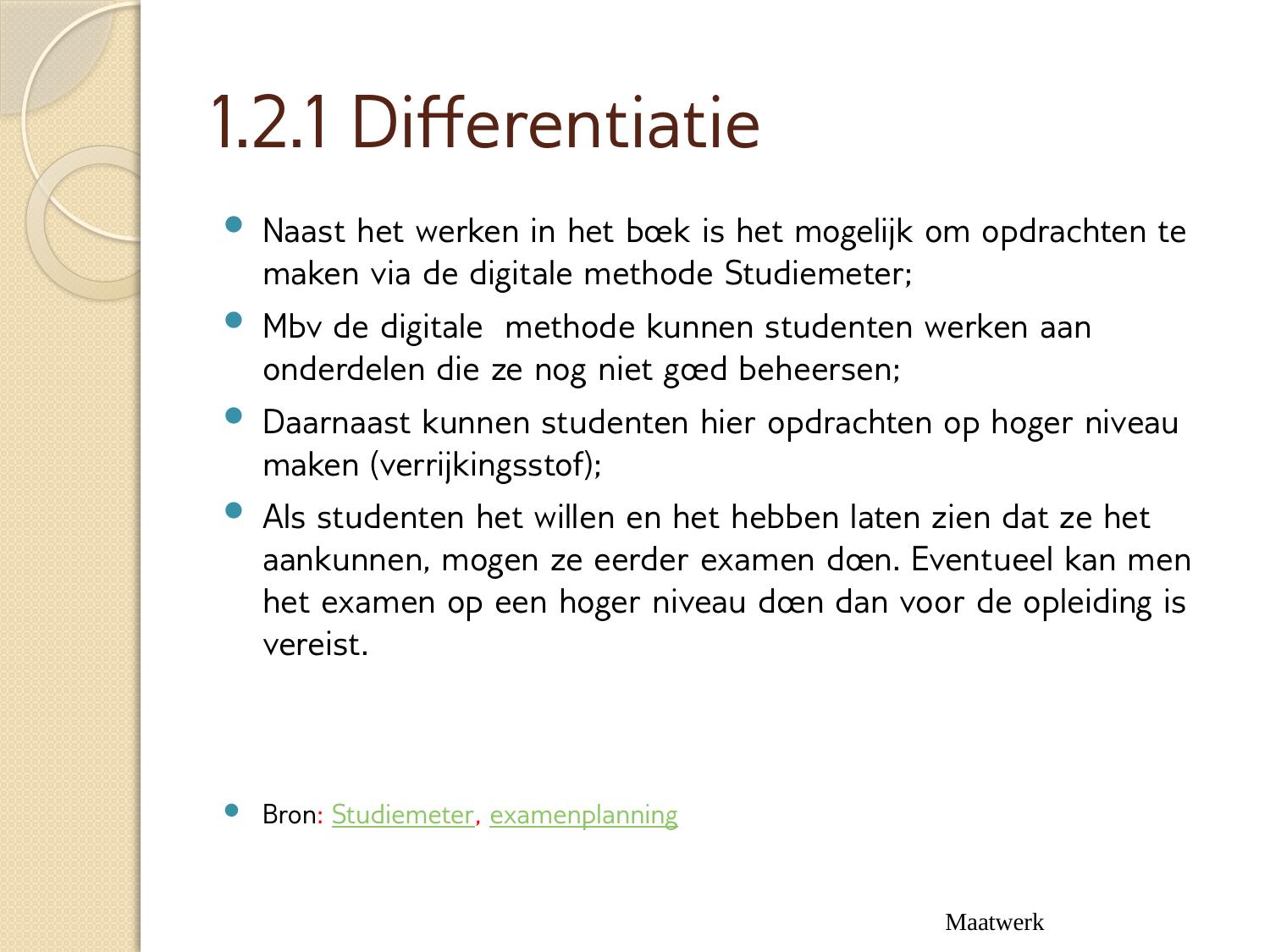

# 1.2.1 Differentiatie
Naast het werken in het boek is het mogelijk om opdrachten te maken via de digitale methode Studiemeter;
Mbv de digitale  methode kunnen studenten werken aan onderdelen die ze nog niet goed beheersen;
Daarnaast kunnen studenten hier opdrachten op hoger niveau maken (verrijkingsstof);
Als studenten het willen en het hebben laten zien dat ze het aankunnen, mogen ze eerder examen doen. Eventueel kan men het examen op een hoger niveau doen dan voor de opleiding is vereist.

Bron: Studiemeter, examenplanning
Maatwerk